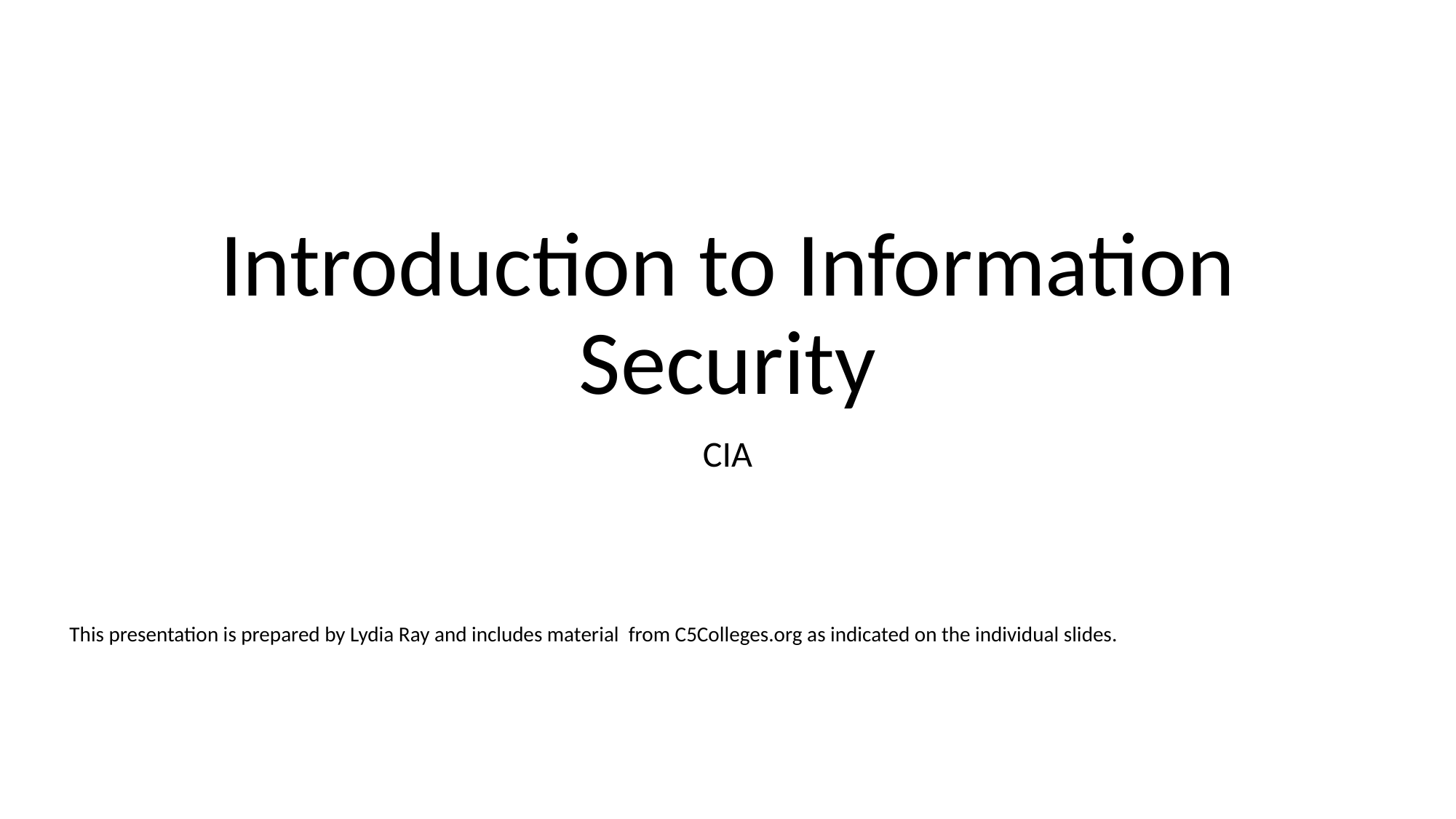

# Introduction to Information Security
CIA
This presentation is prepared by Lydia Ray and includes material  from C5Colleges.org as indicated on the individual slides.